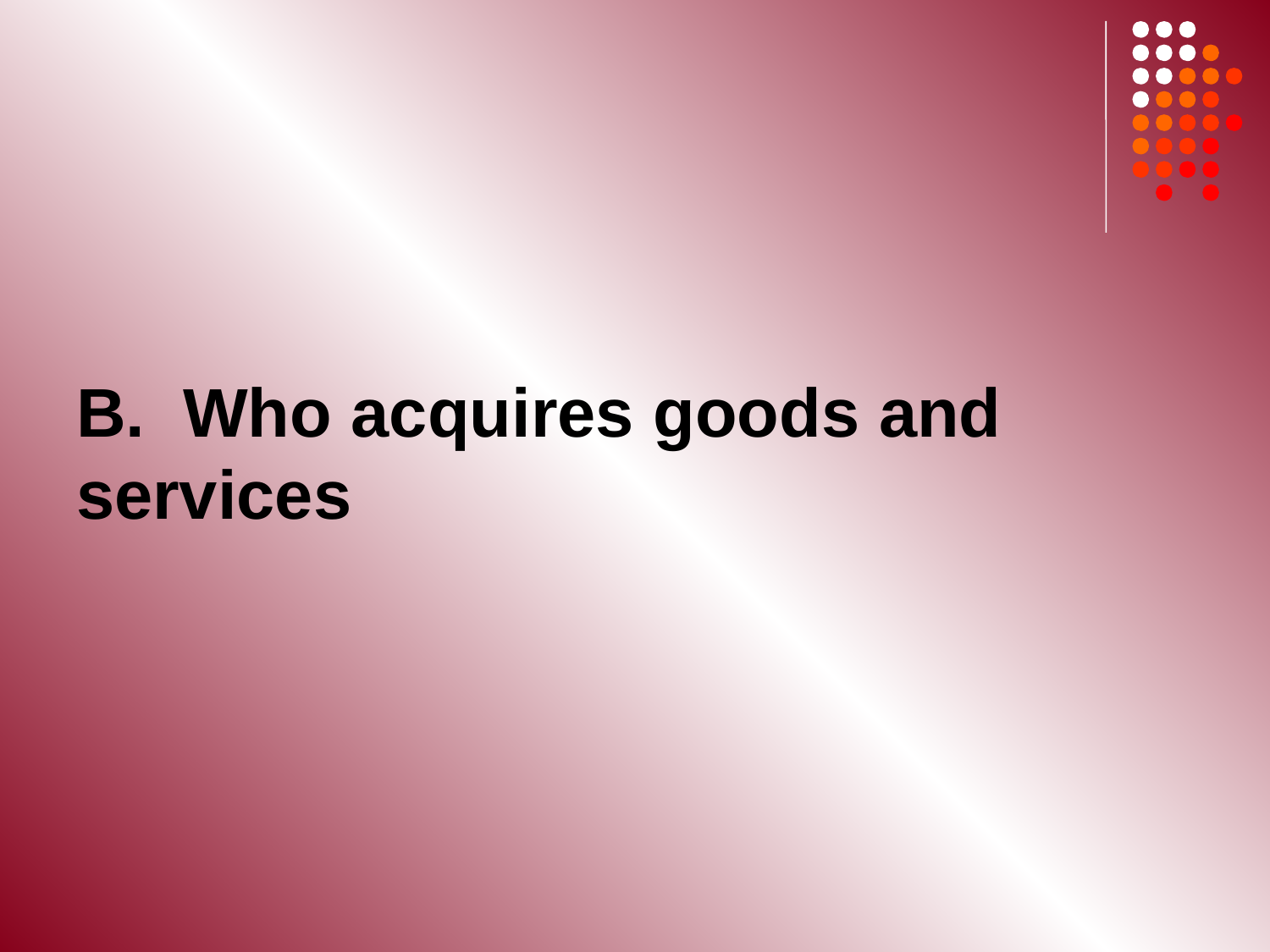

# B.  Who acquires goods and 	services